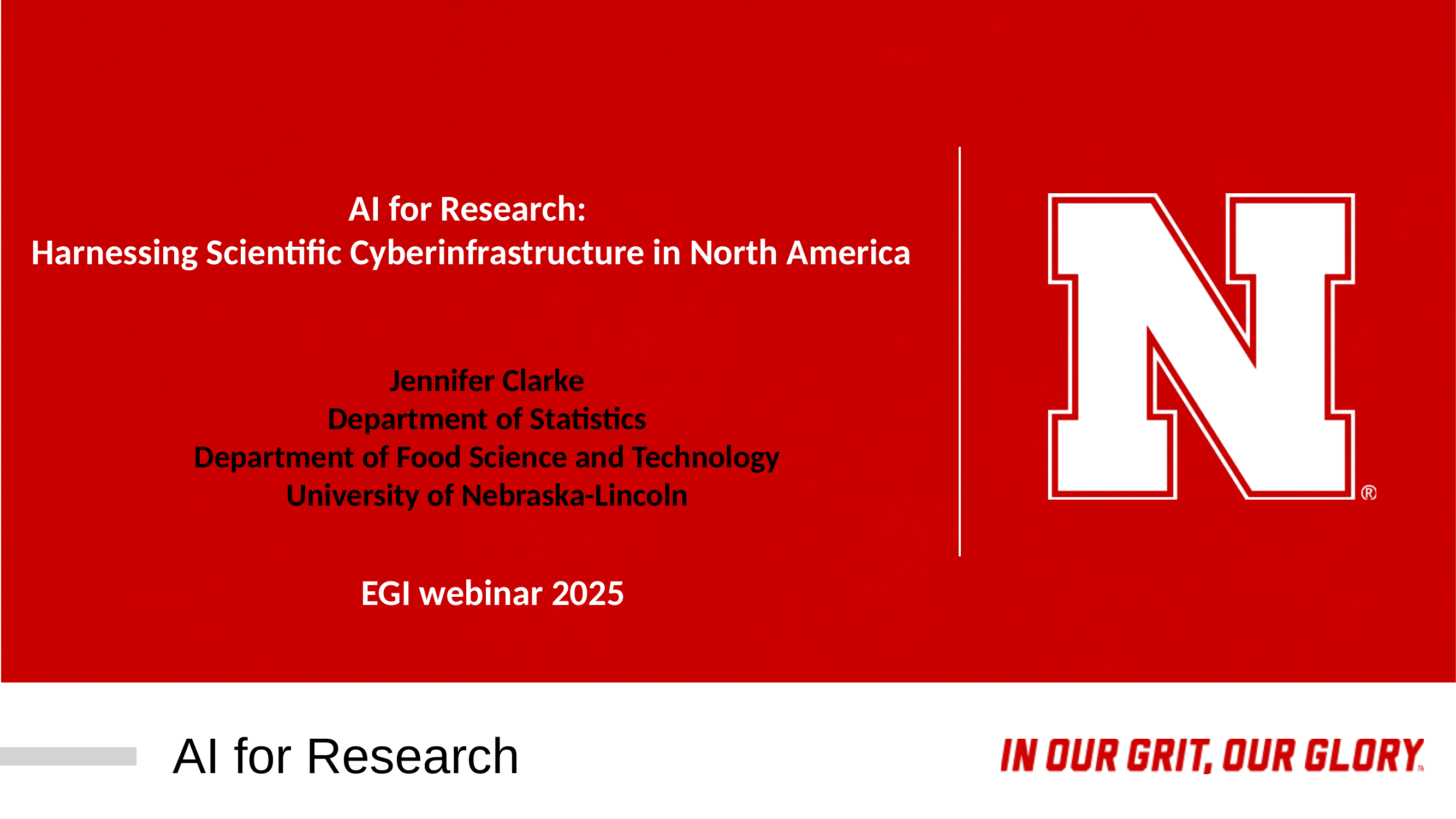

# AI for Research: Harnessing Scientific Cyberinfrastructure in North America
Jennifer Clarke
Department of Statistics
Department of Food Science and Technology
University of Nebraska-Lincoln
EGI webinar 2025
AI for Research